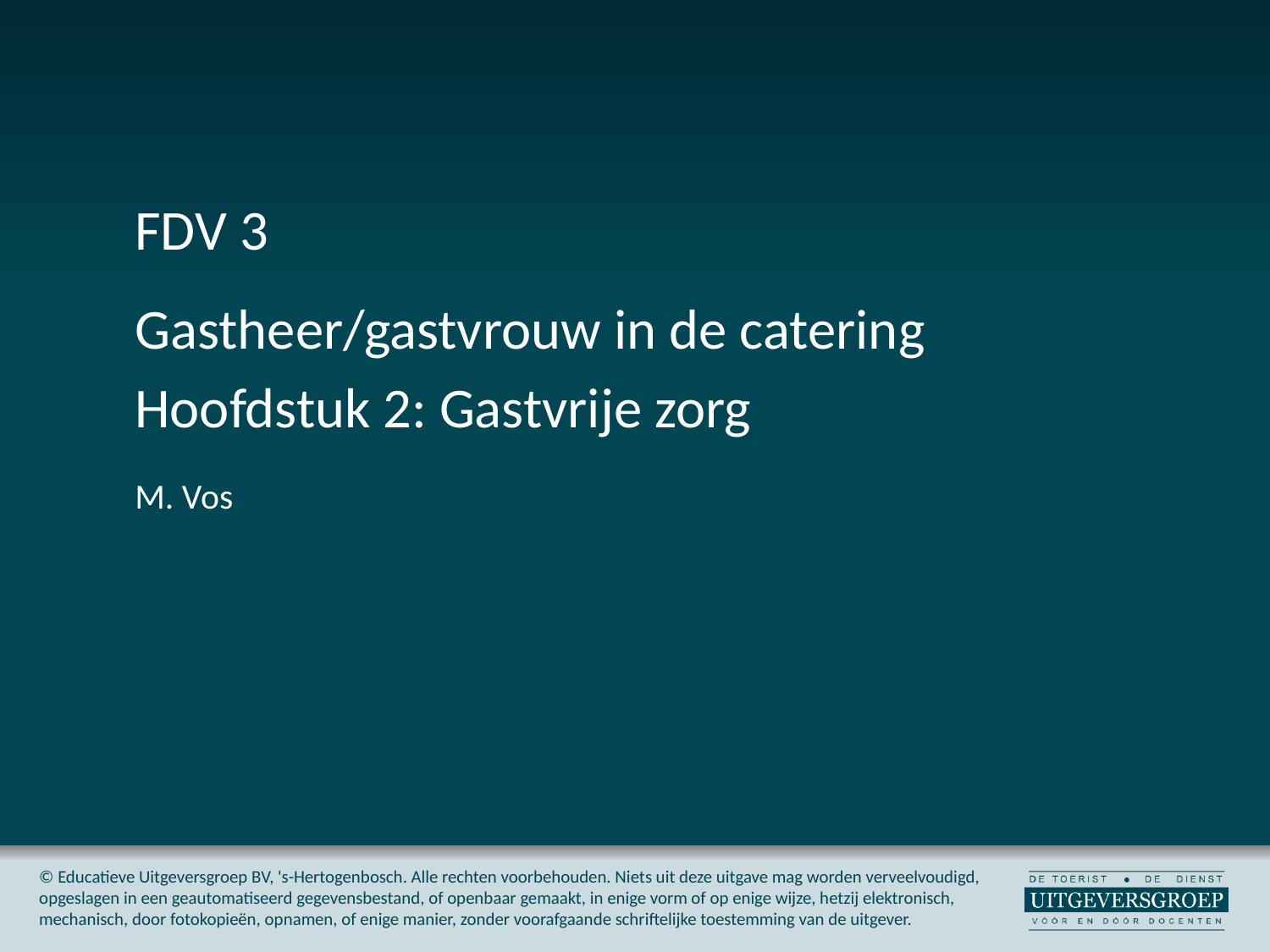

FDV 3
Gastheer/gastvrouw in de catering
Hoofdstuk 2: Gastvrije zorg
M. Vos